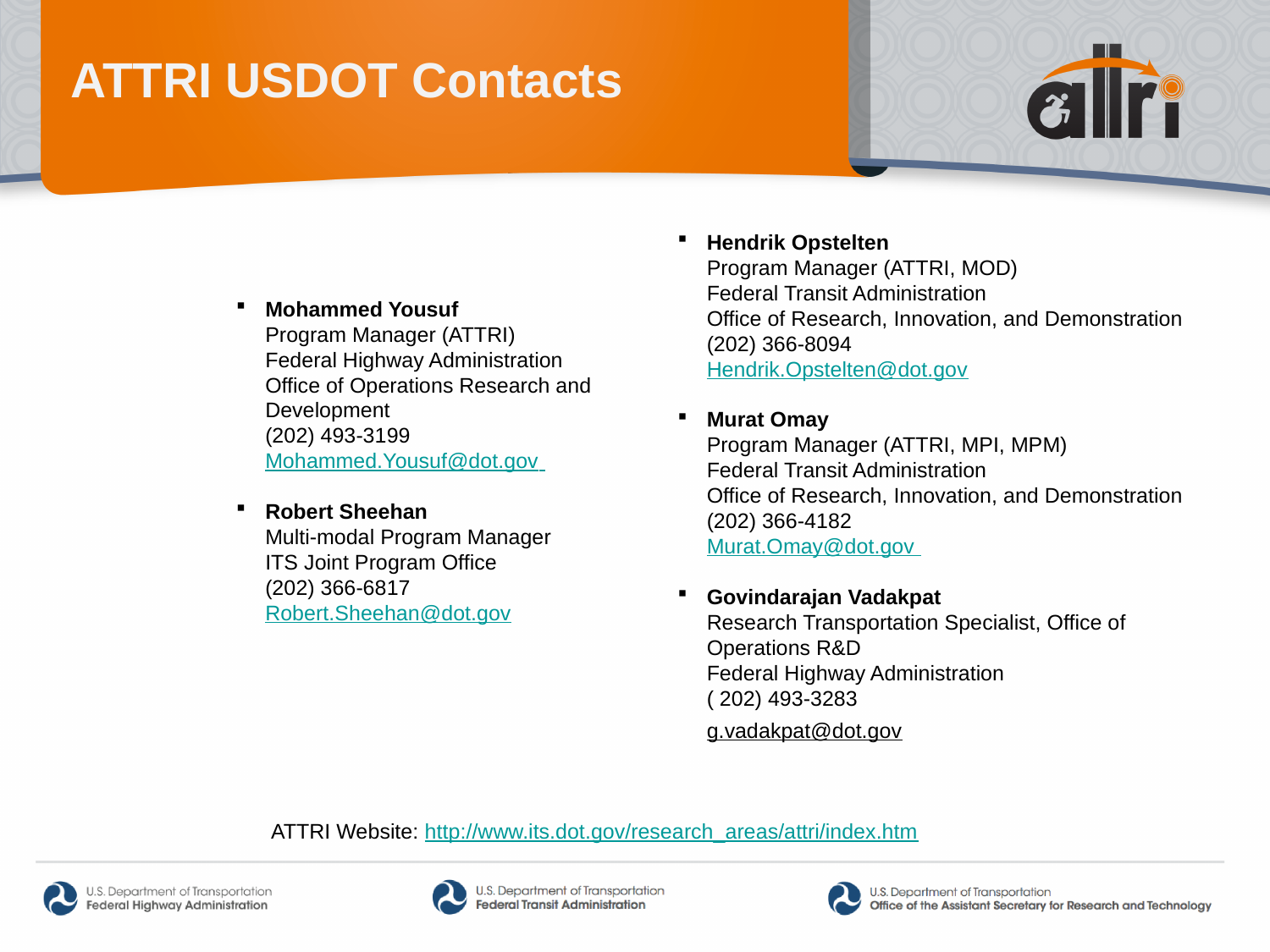

# ATTRI USDOT Contacts

Hendrik Opstelten
Program Manager (ATTRI, MOD)
Federal Transit Administration
Office of Research, Innovation, and Demonstration
(202) 366-8094
Hendrik.Opstelten@dot.gov

Murat Omay
Program Manager (ATTRI, MPI, MPM)
Federal Transit Administration
Office of Research, Innovation, and Demonstration
(202) 366-4182
Murat.Omay@dot.gov

Govindarajan Vadakpat
Research Transportation Specialist, Office of Operations R&D
Federal Highway Administration
( 202) 493-3283
g.vadakpat@dot.gov

Mohammed Yousuf
Program Manager (ATTRI)
Federal Highway Administration
Office of Operations Research and Development
(202) 493-3199
Mohammed.Yousuf@dot.gov

Robert Sheehan
Multi-modal Program Manager
ITS Joint Program Office
(202) 366-6817
Robert.Sheehan@dot.gov

ATTRI Website: http://www.its.dot.gov/research_areas/attri/index.htm